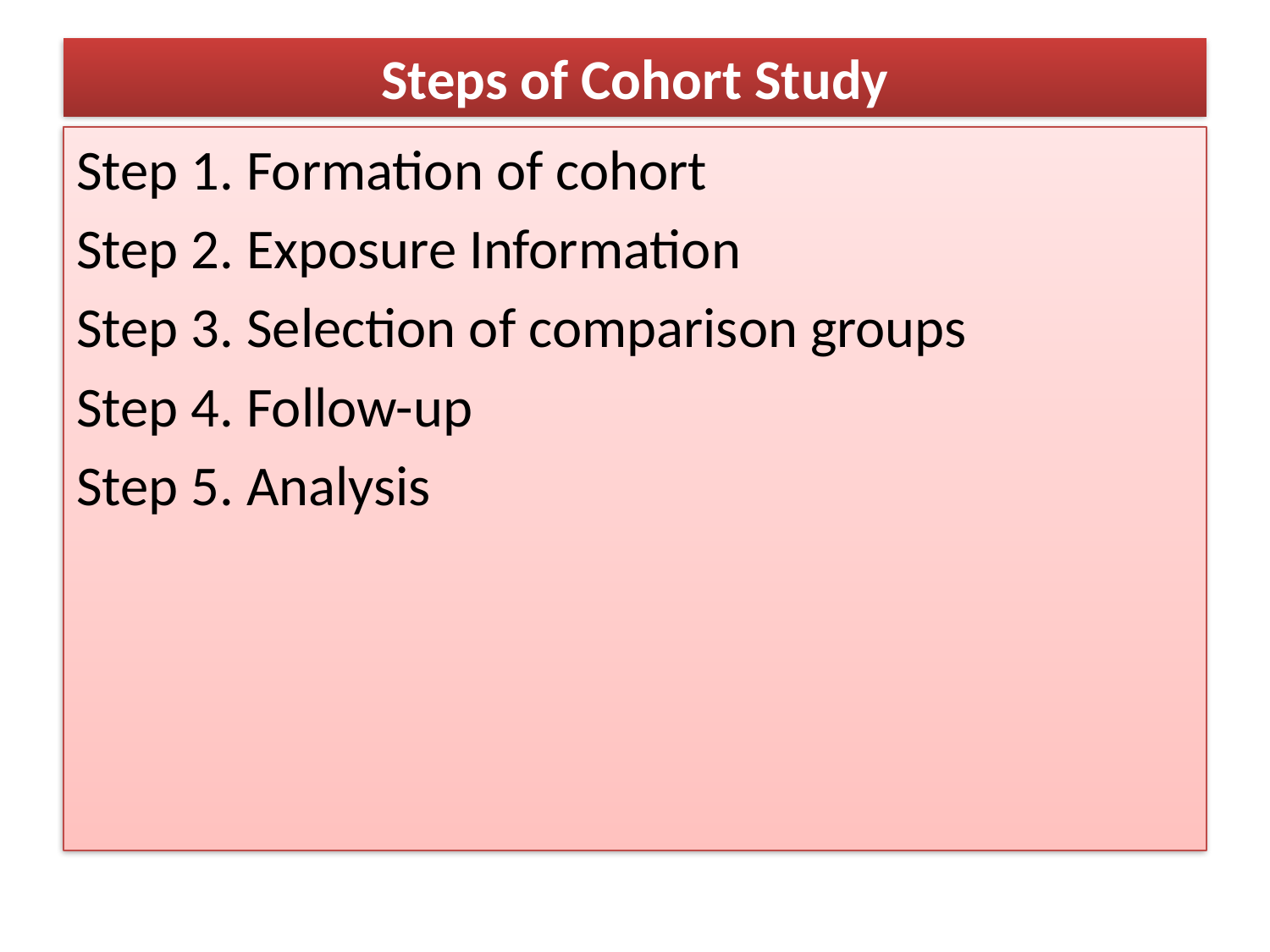

# Steps of Cohort Study
Step 1. Formation of cohort
Step 2. Exposure Information
Step 3. Selection of comparison groups
Step 4. Follow-up
Step 5. Analysis